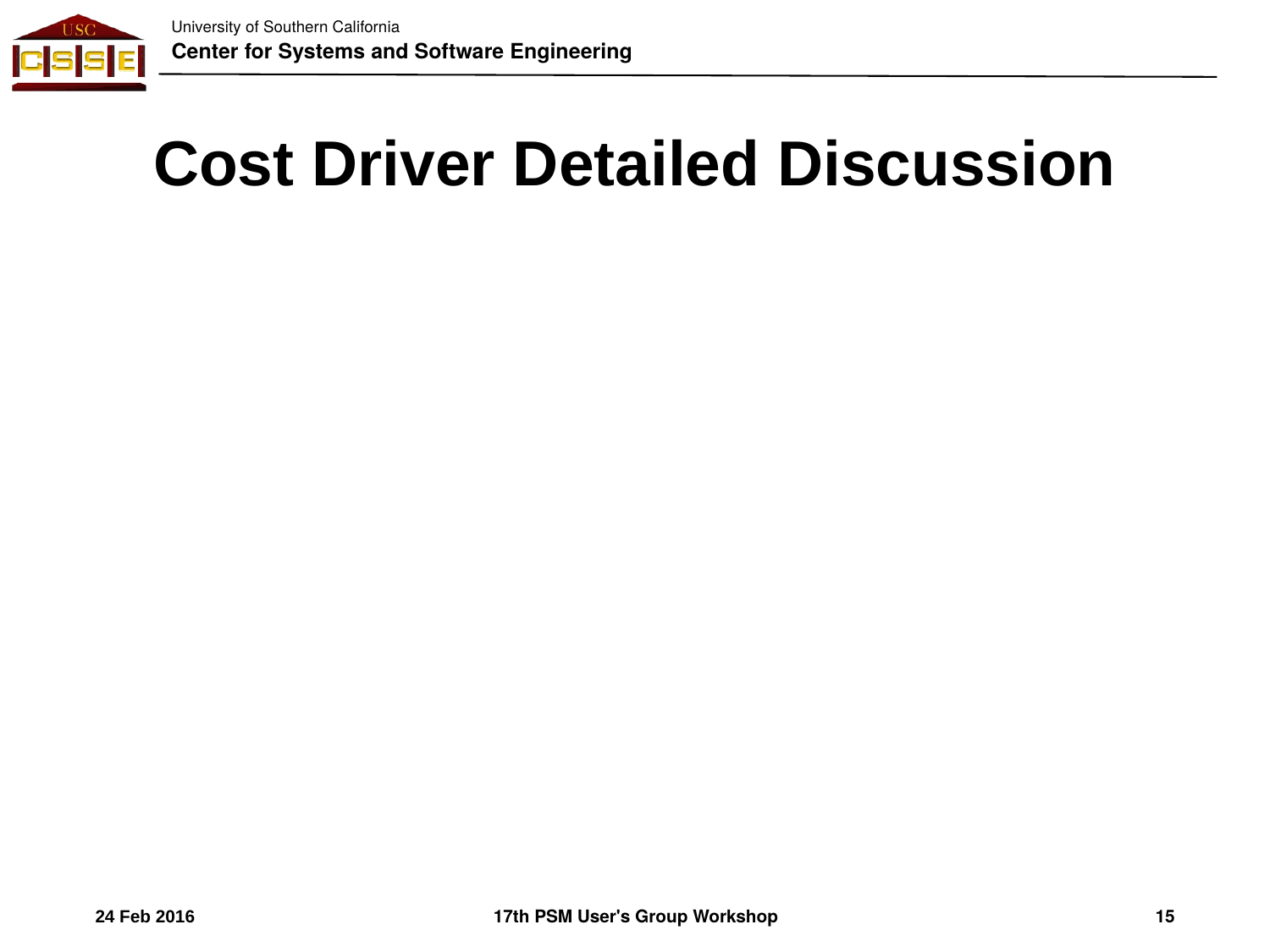

# Cost Driver Detailed Discussion

24 Feb 2016
15
17th PSM User's Group Workshop